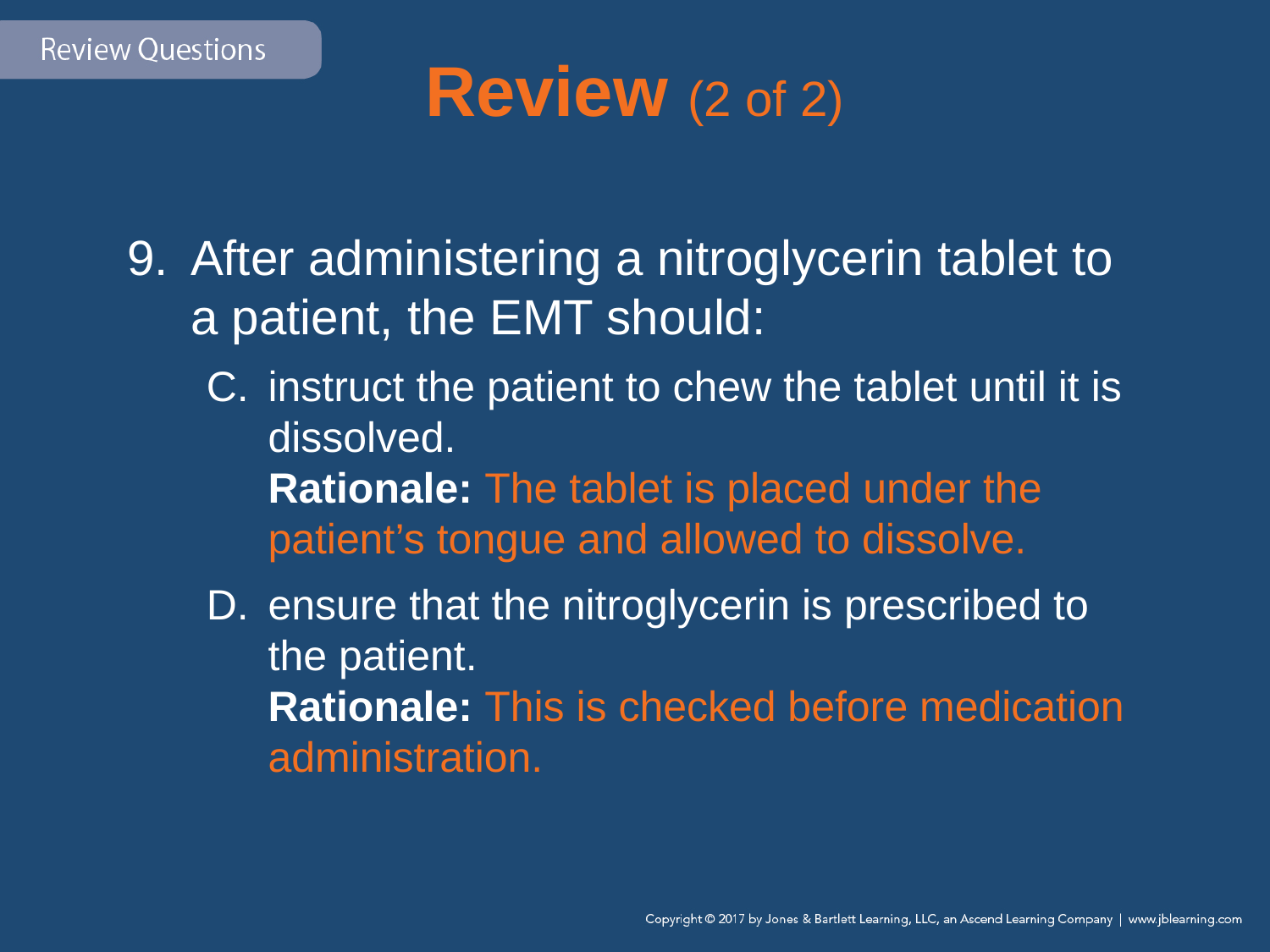

# Review (2 of 2)
After administering a nitroglycerin tablet to a patient, the EMT should:
instruct the patient to chew the tablet until it is dissolved.
Rationale: The tablet is placed under the patient’s tongue and allowed to dissolve.
ensure that the nitroglycerin is prescribed to the patient.
Rationale: This is checked before medication administration.